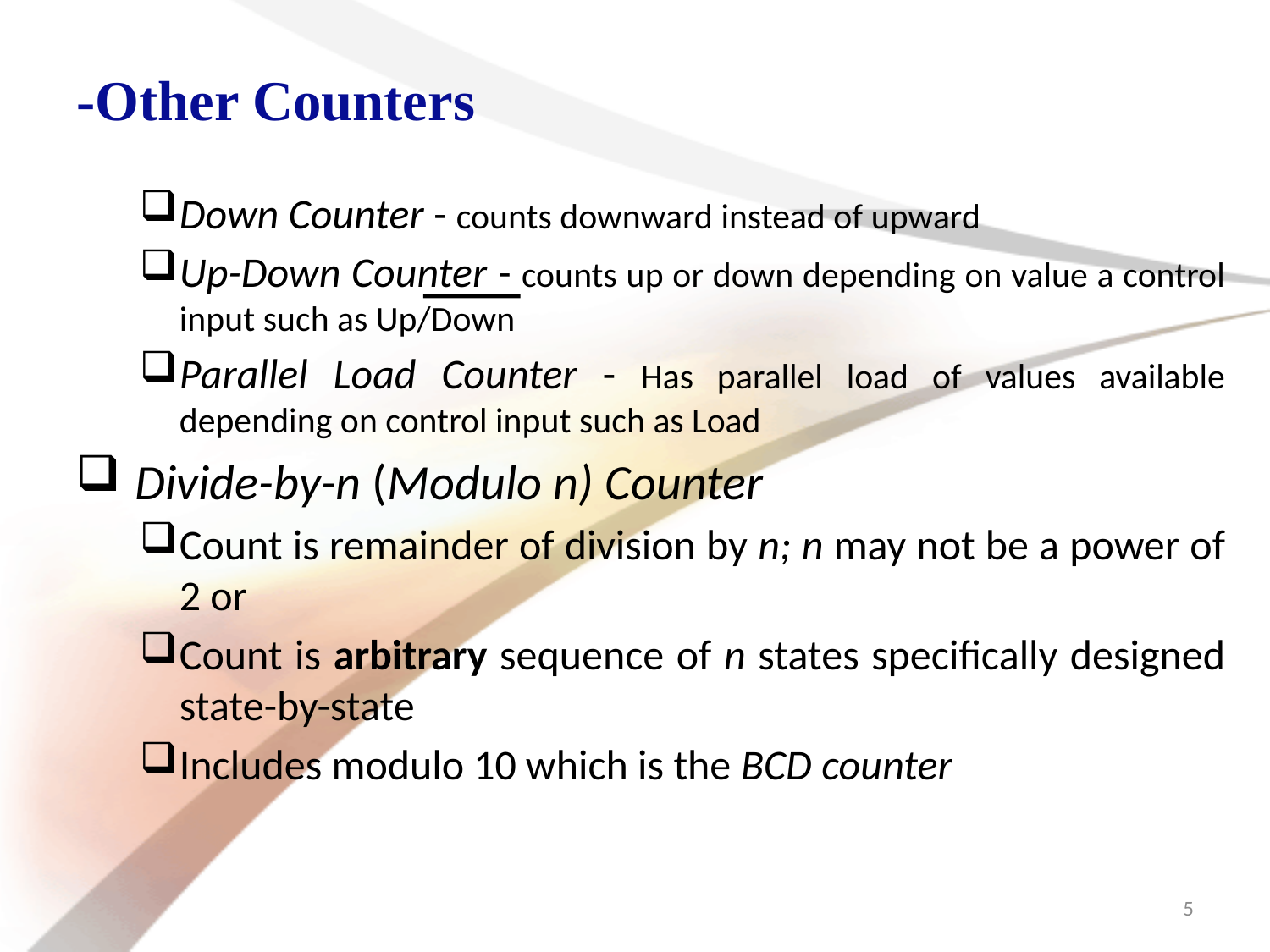

# -Other Counters
Down Counter - counts downward instead of upward
Up-Down Counter - counts up or down depending on value a control input such as Up/Down
Parallel Load Counter - Has parallel load of values available depending on control input such as Load
 Divide-by-n (Modulo n) Counter
Count is remainder of division by n; n may not be a power of 2 or
Count is arbitrary sequence of n states specifically designed state-by-state
Includes modulo 10 which is the BCD counter

5